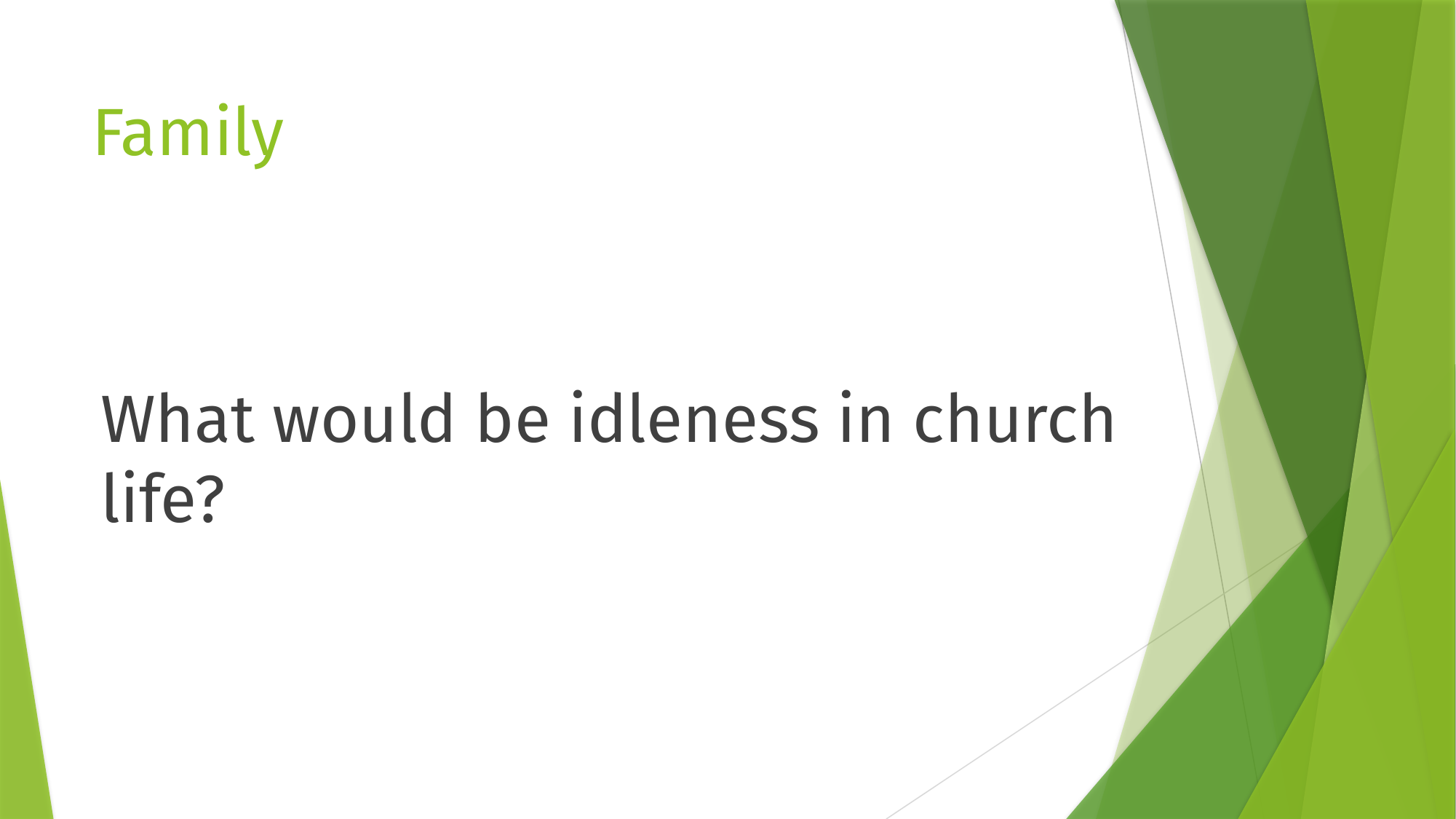

# Family
What would be idleness in church life?